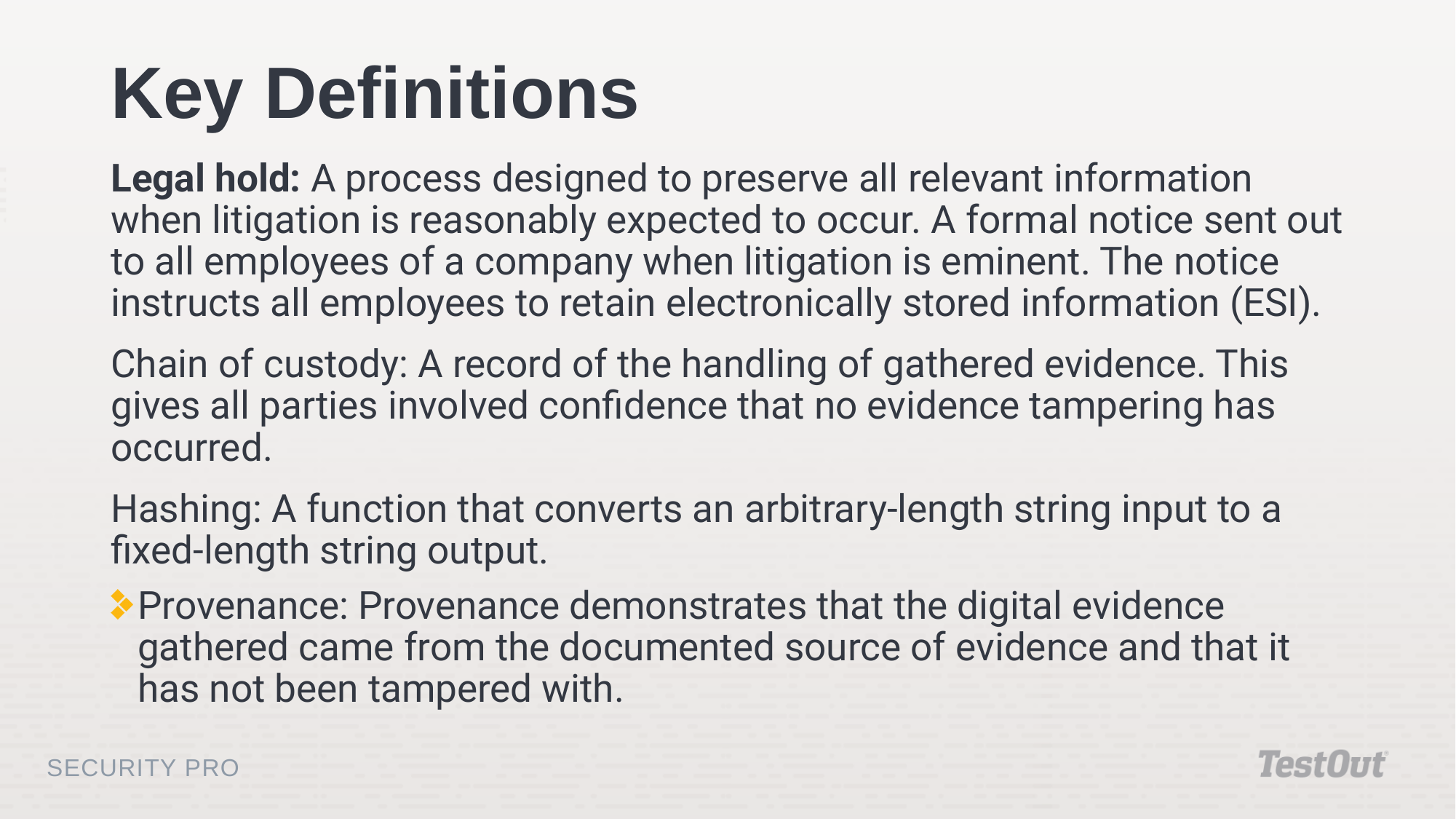

# Key Definitions
Legal hold: A process designed to preserve all relevant information when litigation is reasonably expected to occur. A formal notice sent out to all employees of a company when litigation is eminent. The notice instructs all employees to retain electronically stored information (ESI).
Chain of custody: A record of the handling of gathered evidence. This gives all parties involved confidence that no evidence tampering has occurred.
Hashing: A function that converts an arbitrary-length string input to a fixed-length string output.
Provenance: Provenance demonstrates that the digital evidence gathered came from the documented source of evidence and that it has not been tampered with.
Security Pro